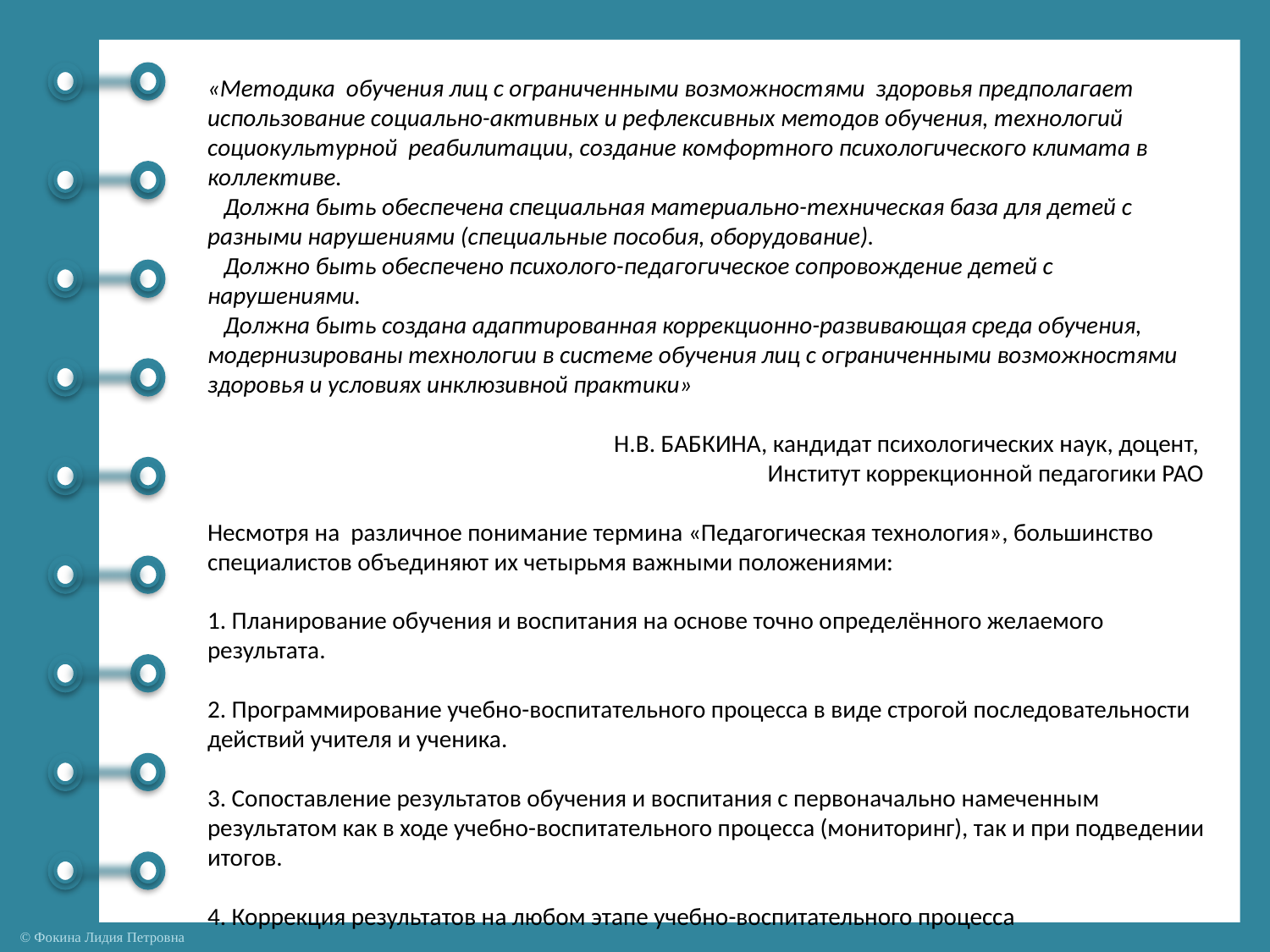

# «Методика  обучения лиц с ограниченными возможностями  здоровья предполагает использование социально-активных и рефлексивных методов обучения, технологий социокультурной  реабилитации, создание комфортного психологического климата в коллективе. Должна быть обеспечена специальная материально-техническая база для детей с разными нарушениями (специальные пособия, оборудование). Должно быть обеспечено психолого-педагогическое сопровождение детей с нарушениями. Должна быть создана адаптированная коррекционно-развивающая среда обучения, модернизированы технологии в системе обучения лиц с ограниченными возможностями здоровья и условиях инклюзивной практики» Н.В. БАБКИНА, кандидат психологических наук, доцент, Институт коррекционной педагогики РАО Несмотря на  различное понимание термина «Педагогическая технология», большинство специалистов объединяют их четырьмя важными положениями: 1. Планирование обучения и воспитания на основе точно определённого желаемого результата. 2. Программирование учебно-воспитательного процесса в виде строгой последовательности действий учителя и ученика. 3. Сопоставление результатов обучения и воспитания с первоначально намеченным результатом как в ходе учебно-воспитательного процесса (мониторинг), так и при подведении итогов. 4. Коррекция результатов на любом этапе учебно-воспитательного процесса